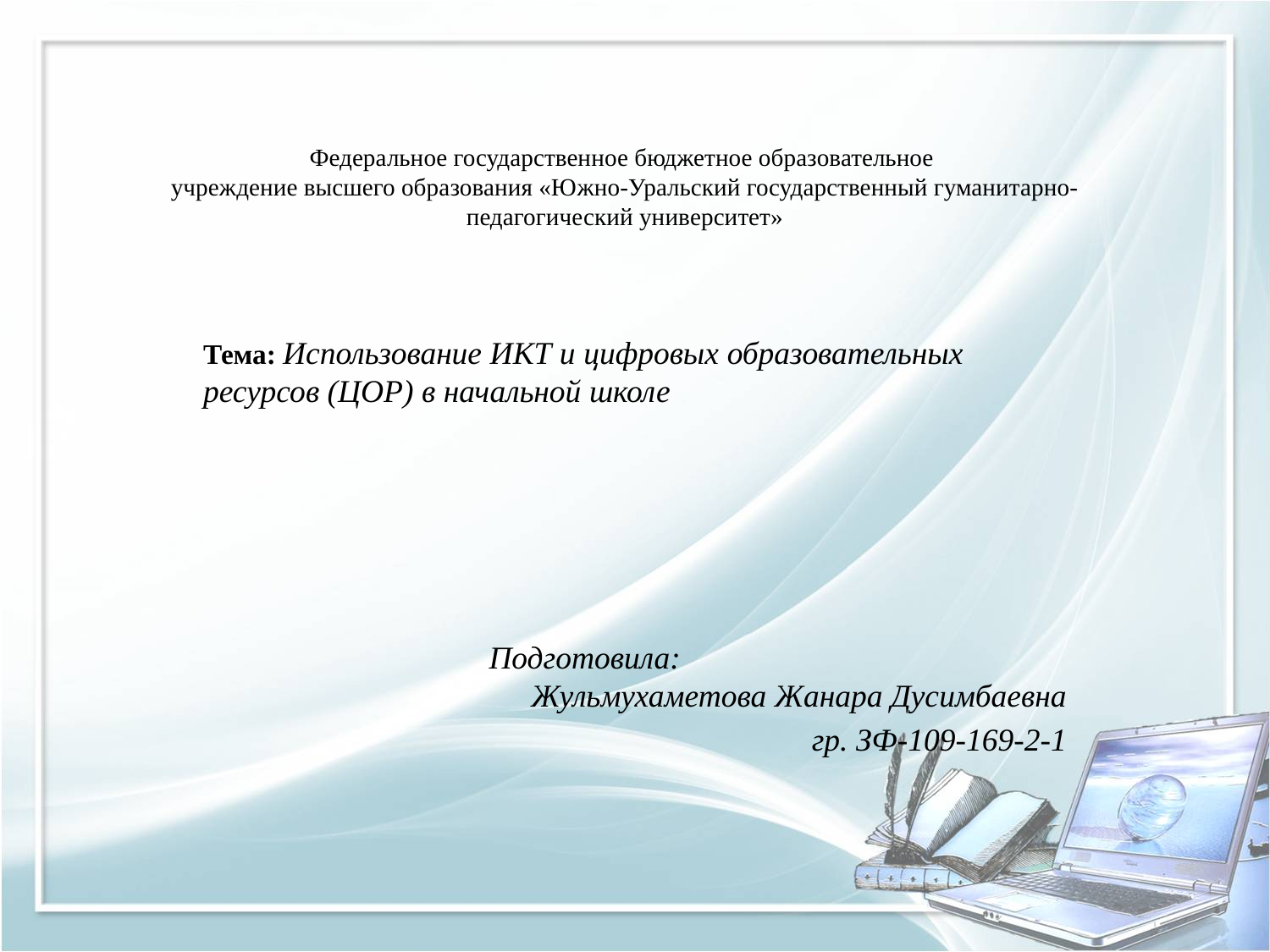

# Федеральное государственное бюджетное образовательное учреждение высшего образования «Южно-Уральский государственный гуманитарно-педагогический университет»

Тема: Использование ИКТ и цифровых образовательных ресурсов (ЦОР) в начальной школе

      Подготовила:                                                 Жульмухаметова Жанара Дусимбаевна
гр. ЗФ-109-169-2-1